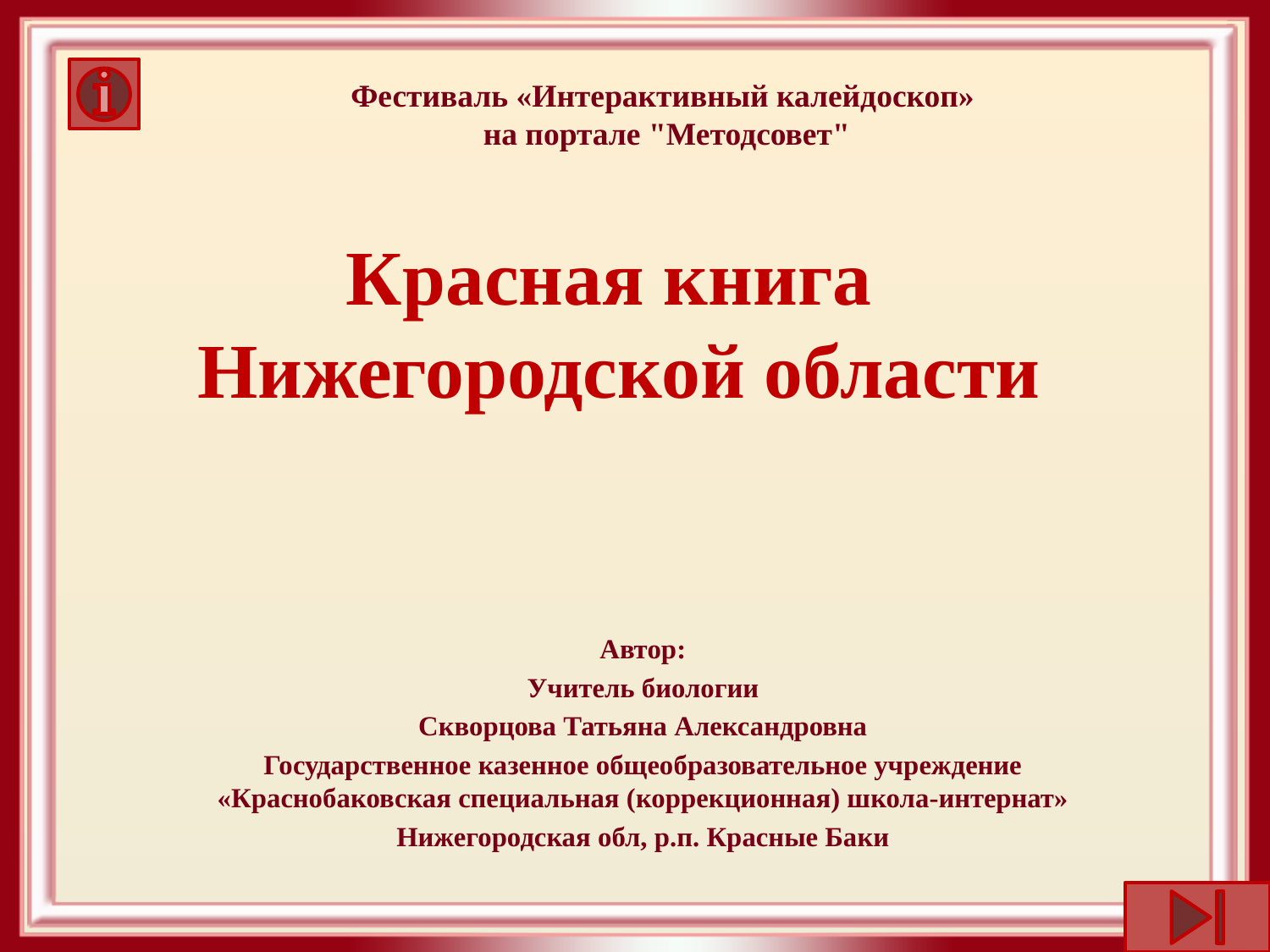

Фестиваль «Интерактивный калейдоскоп»
на портале "Методсовет"
# Красная книга Нижегородской области
Автор:
Учитель биологии
Скворцова Татьяна Александровна
Государственное казенное общеобразовательное учреждение «Краснобаковская специальная (коррекционная) школа-интернат»
Нижегородская обл, р.п. Красные Баки